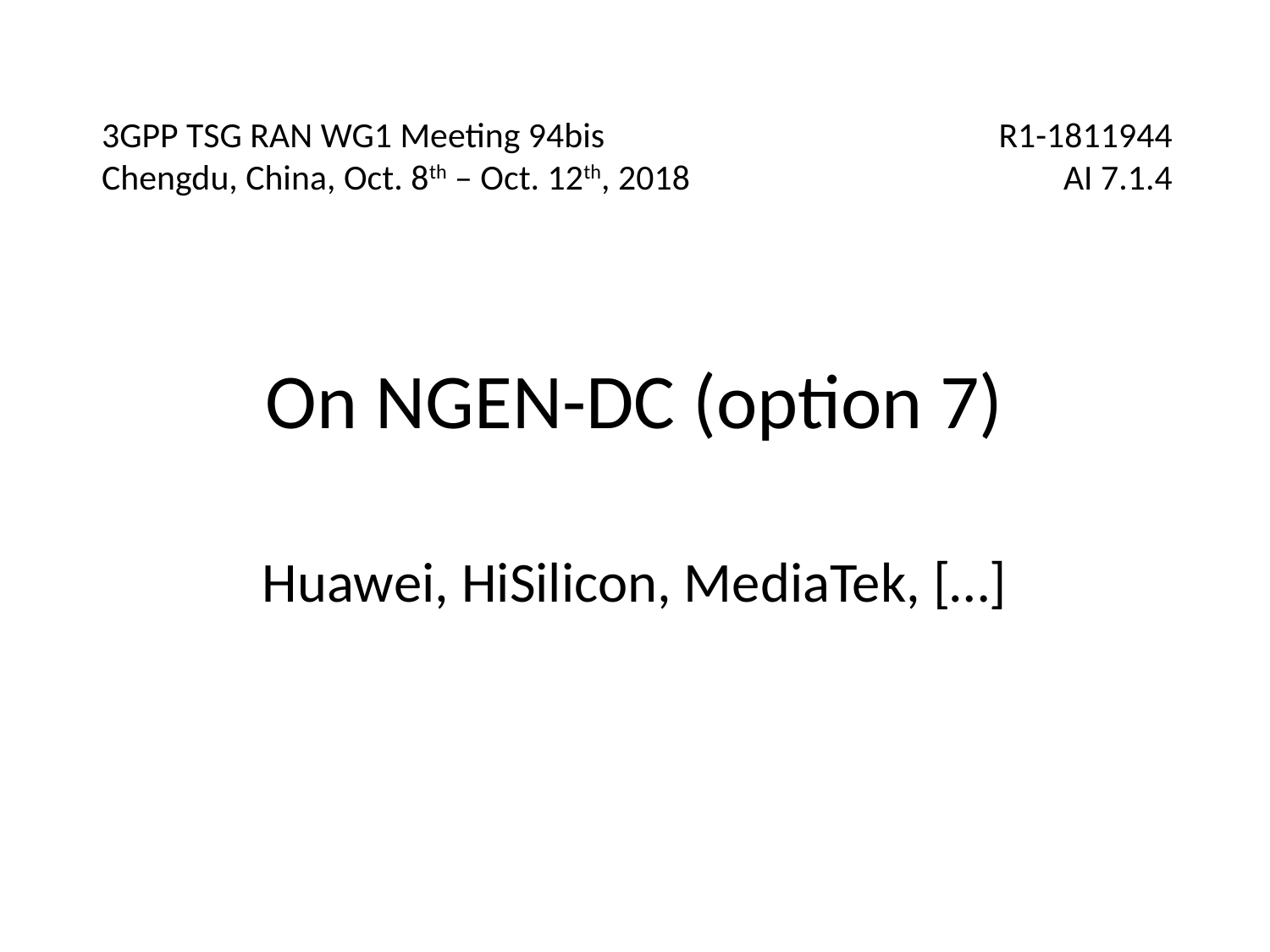

3GPP TSG RAN WG1 Meeting 94bis
Chengdu, China, Oct. 8th – Oct. 12th, 2018
R1-1811944
AI 7.1.4
# On NGEN-DC (option 7)
Huawei, HiSilicon, MediaTek, […]